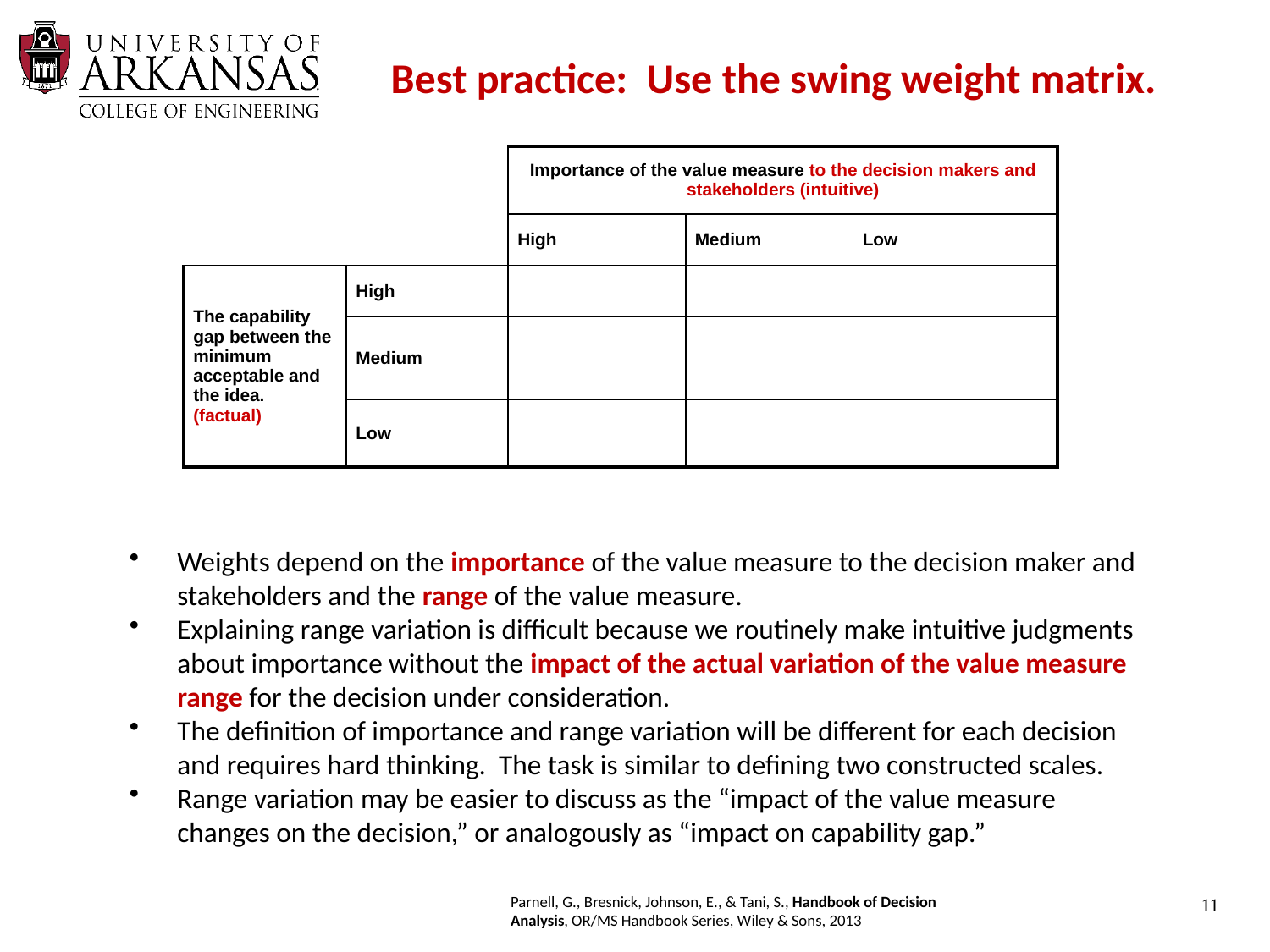

Best practice:  Use the swing weight matrix.
|  |  | Importance of the value measure to the decision makers and stakeholders (intuitive) |  |  |
| --- | --- | --- | --- | --- |
|  |  | High | Medium | Low |
| The capability gap between the minimum acceptable and the idea. (factual) | High |  |  |  |
|  | Medium |  |  |  |
|  | Low |  |  |  |
Weights depend on the importance of the value measure to the decision maker and stakeholders and the range of the value measure.
Explaining range variation is difficult because we routinely make intuitive judgments about importance without the impact of the actual variation of the value measure range for the decision under consideration.
The definition of importance and range variation will be different for each decision and requires hard thinking.  The task is similar to defining two constructed scales.
Range variation may be easier to discuss as the “impact of the value measure changes on the decision,” or analogously as “impact on capability gap.”
Parnell, G., Bresnick, Johnson, E., & Tani, S., Handbook of Decision Analysis, OR/MS Handbook Series, Wiley & Sons, 2013
11